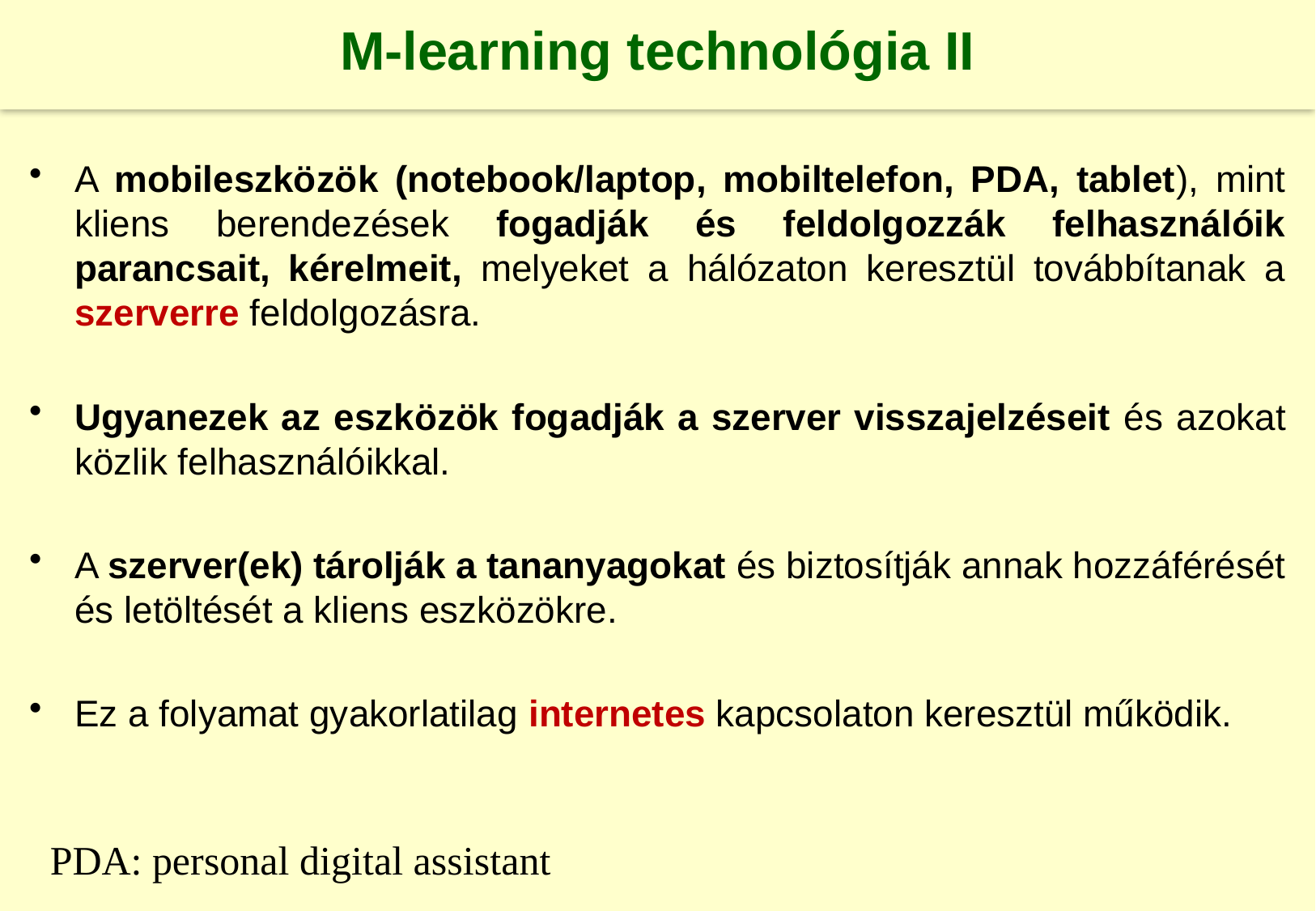

# M-learning technológia II
A mobileszközök (notebook/laptop, mobiltelefon, PDA, tablet), mint kliens berendezések fogadják és feldolgozzák felhasználóik parancsait, kérelmeit, melyeket a hálózaton keresztül továbbítanak a szerverre feldolgozásra.

Ugyanezek az eszközök fogadják a szerver visszajelzéseit és azokat közlik felhasználóikkal.

A szerver(ek) tárolják a tananyagokat és biztosítják annak hozzáférését és letöltését a kliens eszközökre.

Ez a folyamat gyakorlatilag internetes kapcsolaton keresztül működik.
PDA: personal digital assistant